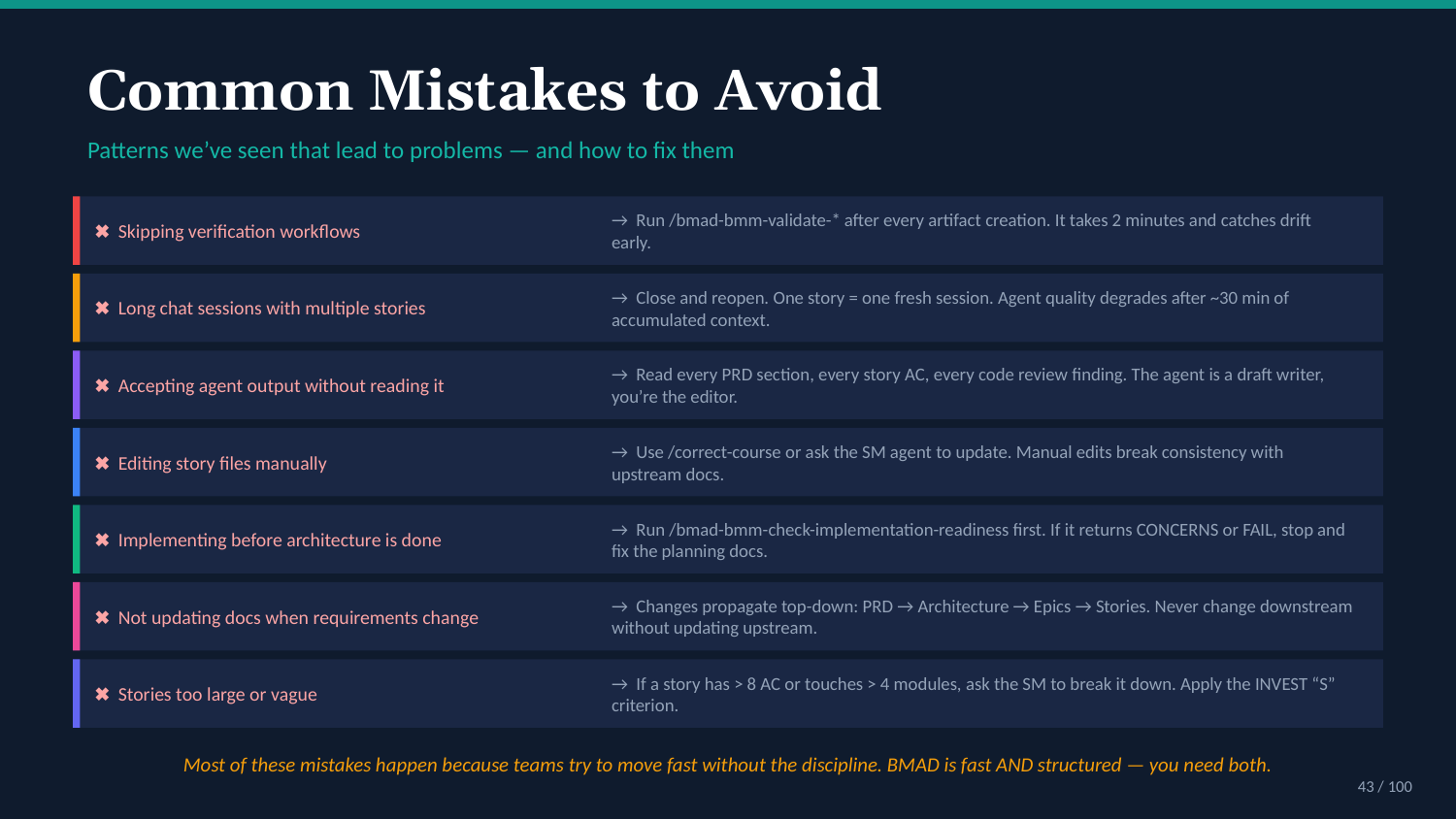

Common Mistakes to Avoid
Patterns we’ve seen that lead to problems — and how to fix them

✖  Skipping verification workflows
→  Run /bmad-bmm-validate-* after every artifact creation. It takes 2 minutes and catches drift early.

✖  Long chat sessions with multiple stories
→  Close and reopen. One story = one fresh session. Agent quality degrades after ~30 min of accumulated context.

✖  Accepting agent output without reading it
→  Read every PRD section, every story AC, every code review finding. The agent is a draft writer, you’re the editor.

✖  Editing story files manually
→  Use /correct-course or ask the SM agent to update. Manual edits break consistency with upstream docs.

✖  Implementing before architecture is done
→  Run /bmad-bmm-check-implementation-readiness first. If it returns CONCERNS or FAIL, stop and fix the planning docs.

✖  Not updating docs when requirements change
→  Changes propagate top-down: PRD → Architecture → Epics → Stories. Never change downstream without updating upstream.

✖  Stories too large or vague
→  If a story has > 8 AC or touches > 4 modules, ask the SM to break it down. Apply the INVEST “S” criterion.
Most of these mistakes happen because teams try to move fast without the discipline. BMAD is fast AND structured — you need both.
43 / 100